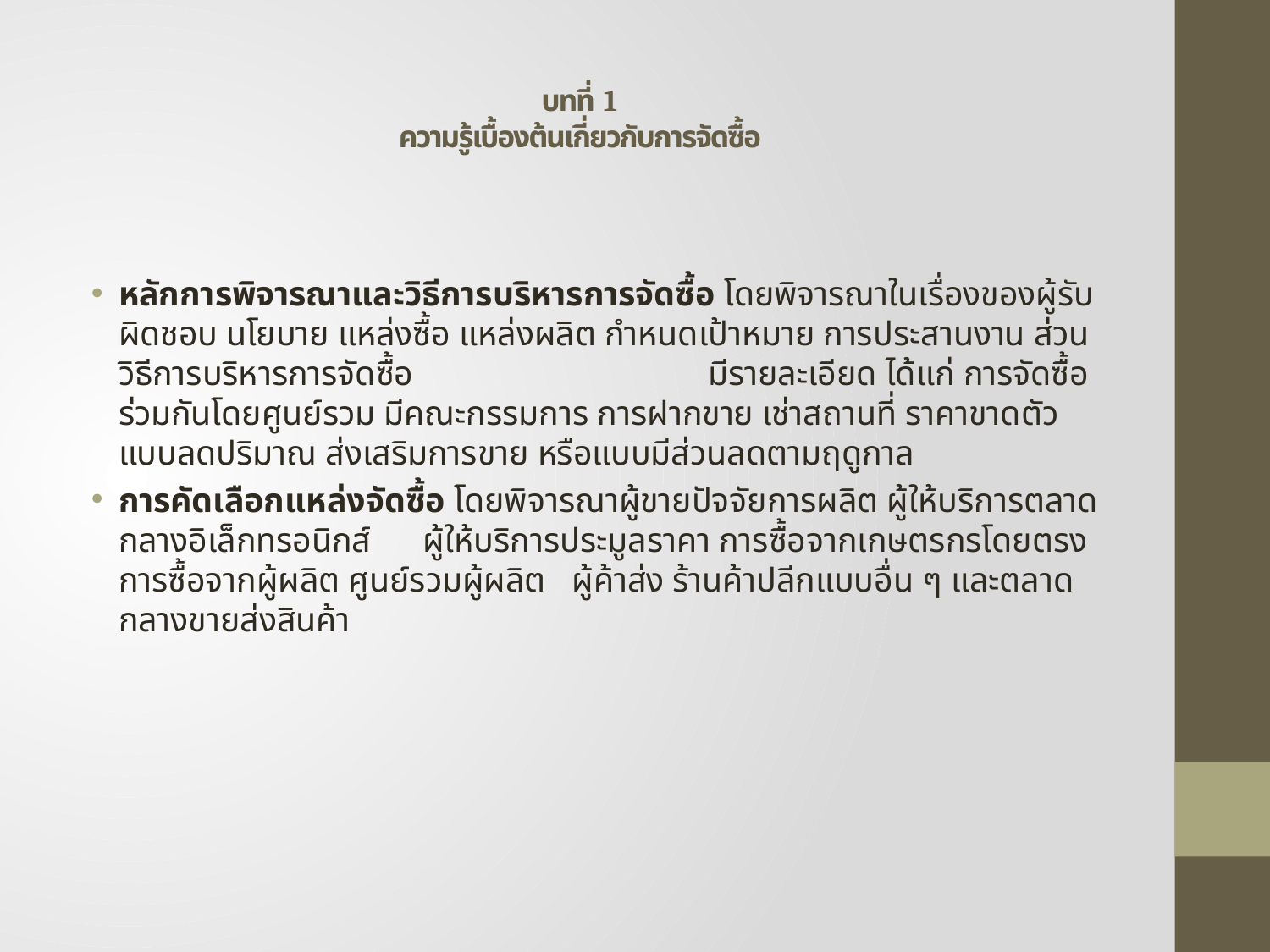

# บทที่ 1 ความรู้เบื้องต้นเกี่ยวกับการจัดซื้อ
หลักการพิจารณาและวิธีการบริหารการจัดซื้อ โดยพิจารณาในเรื่องของผู้รับผิดชอบ นโยบาย แหล่งซื้อ แหล่งผลิต กำหนดเป้าหมาย การประสานงาน ส่วนวิธีการบริหารการจัดซื้อ                                  มีรายละเอียด ได้แก่ การจัดซื้อร่วมกันโดยศูนย์รวม มีคณะกรรมการ การฝากขาย เช่าสถานที่ ราคาขาดตัว แบบลดปริมาณ ส่งเสริมการขาย หรือแบบมีส่วนลดตามฤดูกาล
การคัดเลือกแหล่งจัดซื้อ โดยพิจารณาผู้ขายปัจจัยการผลิต ผู้ให้บริการตลาดกลางอิเล็กทรอนิกส์      ผู้ให้บริการประมูลราคา การซื้อจากเกษตรกรโดยตรง การซื้อจากผู้ผลิต ศูนย์รวมผู้ผลิต   ผู้ค้าส่ง ร้านค้าปลีกแบบอื่น ๆ และตลาดกลางขายส่งสินค้า